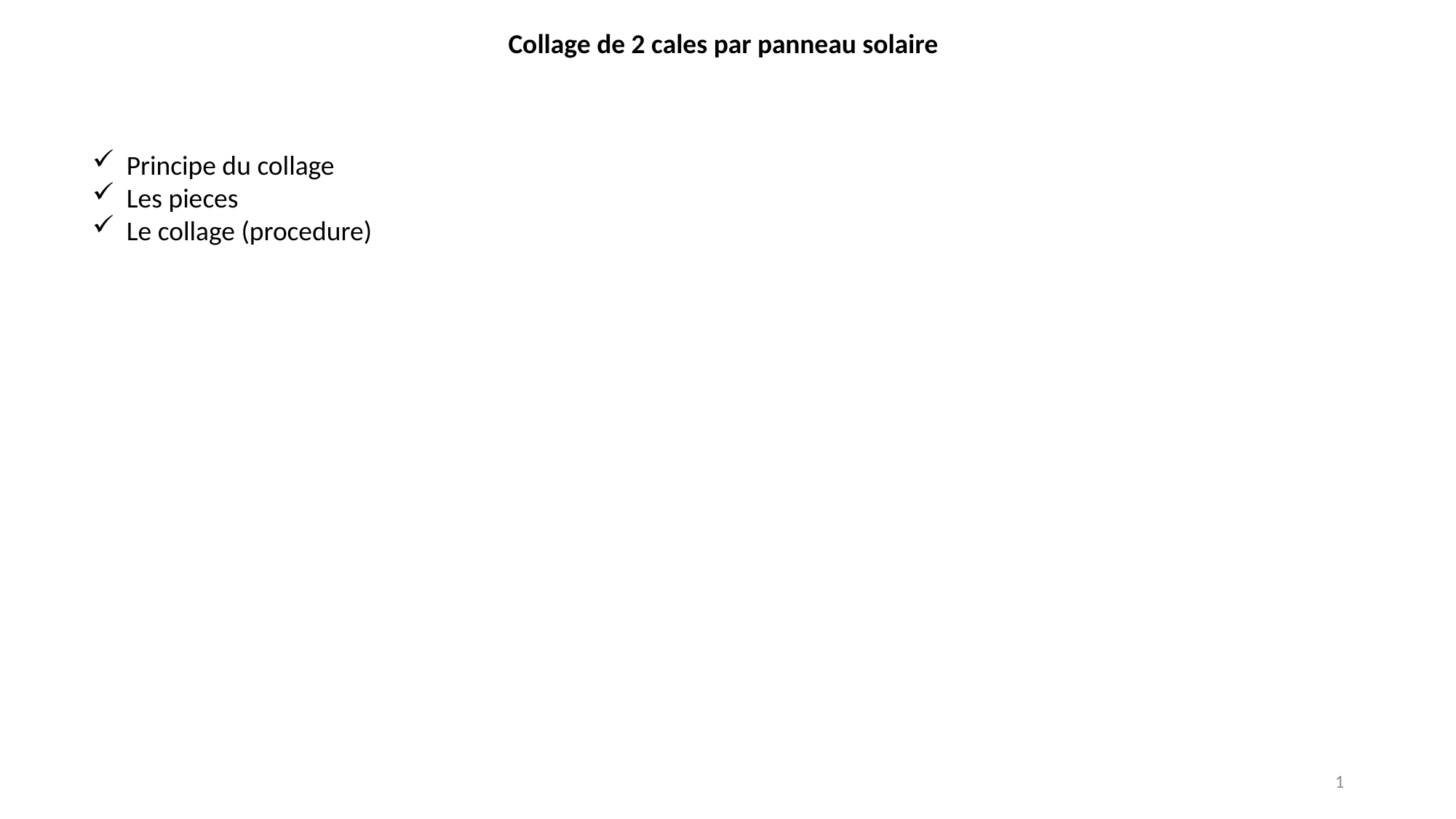

Collage de 2 cales par panneau solaire
Principe du collage
Les pieces
Le collage (procedure)
1